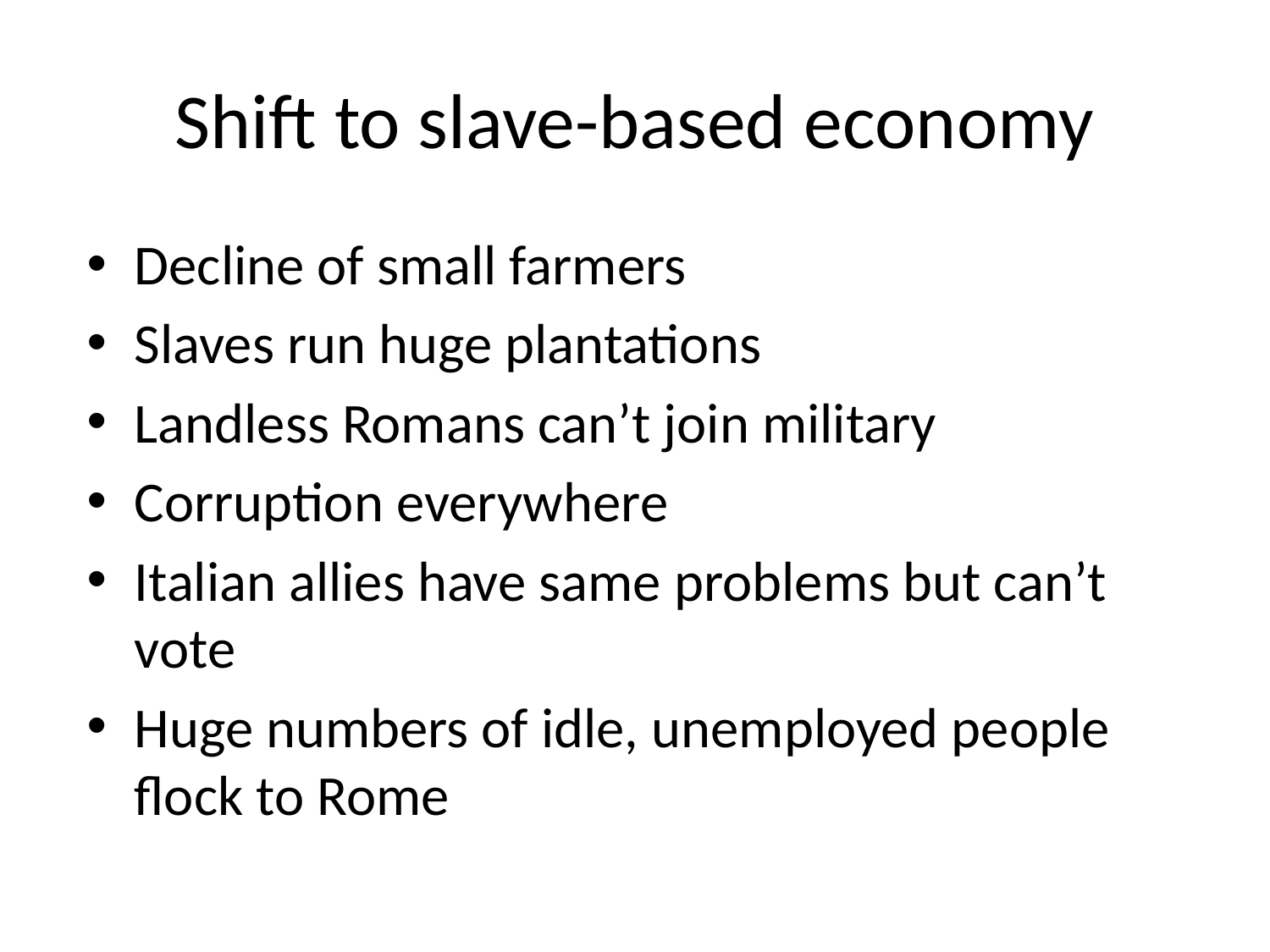

# Shift to slave-based economy
Decline of small farmers
Slaves run huge plantations
Landless Romans can’t join military
Corruption everywhere
Italian allies have same problems but can’t vote
Huge numbers of idle, unemployed people flock to Rome